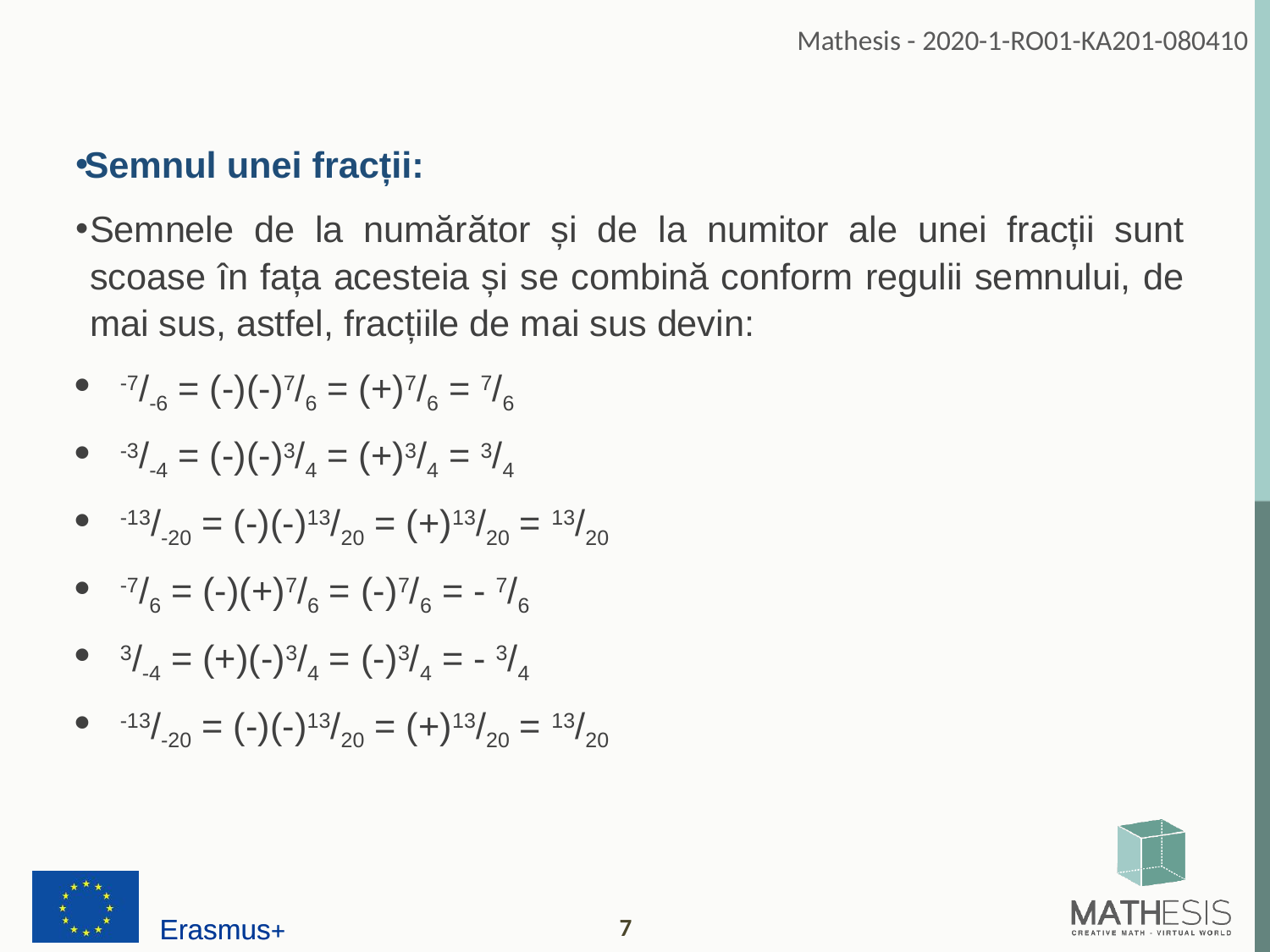

Semnul unei fracții:
Semnele de la numărător și de la numitor ale unei fracții sunt scoase în fața acesteia și se combină conform regulii semnului, de mai sus, astfel, fracțiile de mai sus devin:
-7/-6 = (-)(-)7/6 = (+)7/6 = 7/6
-3/-4 = (-)(-)3/4 = (+)3/4 = 3/4
-13/-20 = (-)(-)13/20 = (+)13/20 = 13/20
-7/6 = (-)(+)7/6 = (-)7/6 = - 7/6
3/-4 = (+)(-)3/4 = (-)3/4 = - 3/4
-13/-20 = (-)(-)13/20 = (+)13/20 = 13/20